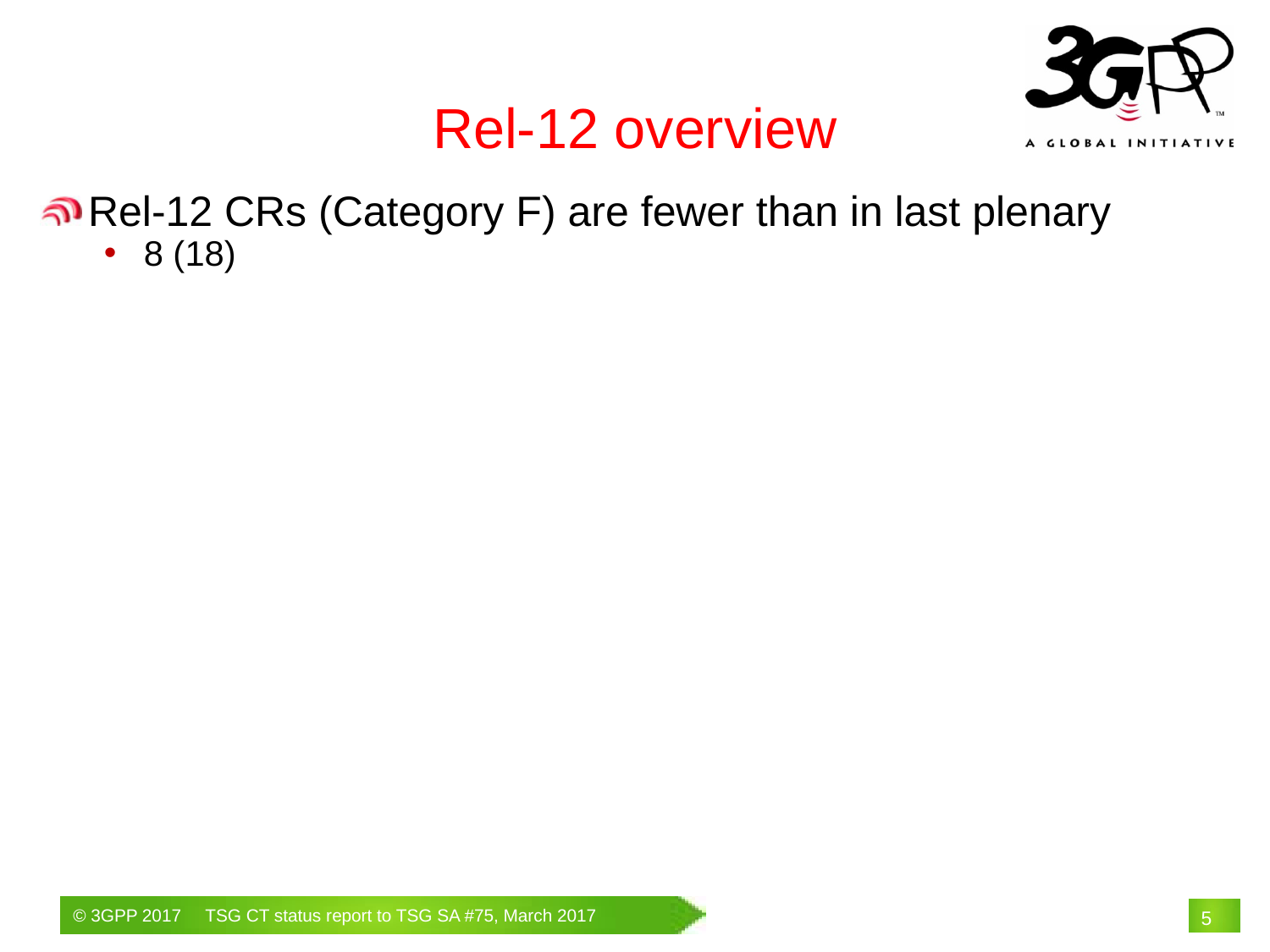

Rel-12 overview
Rel-12 CRs (Category F) are fewer than in last plenary
8 (18)
# 5